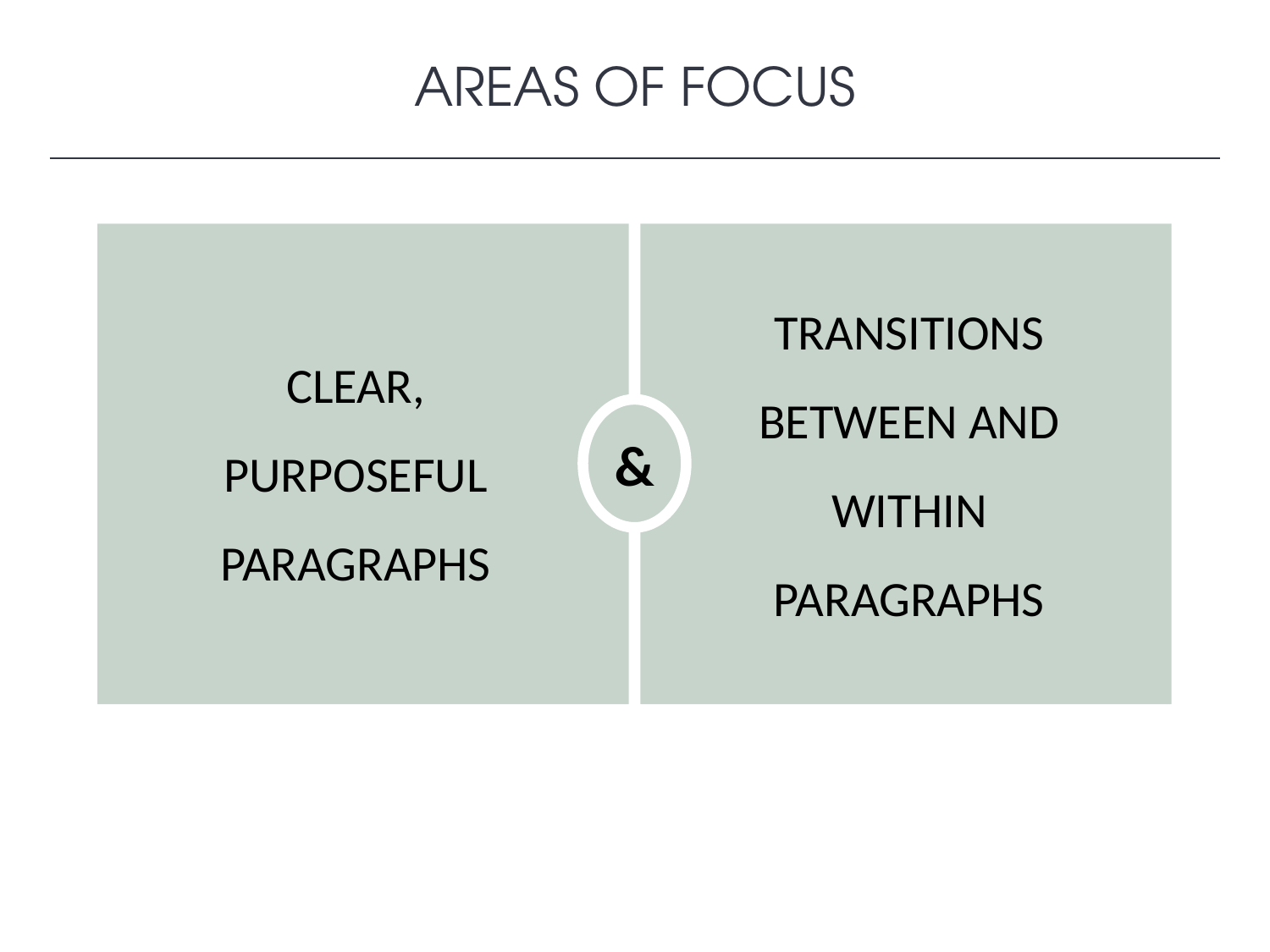

AREAS OF FOCUS
HAWKES LEARNING

&
TRANSITIONS BETWEEN AND WITHIN PARAGRAPHS
CLEAR, PURPOSEFUL PARAGRAPHS